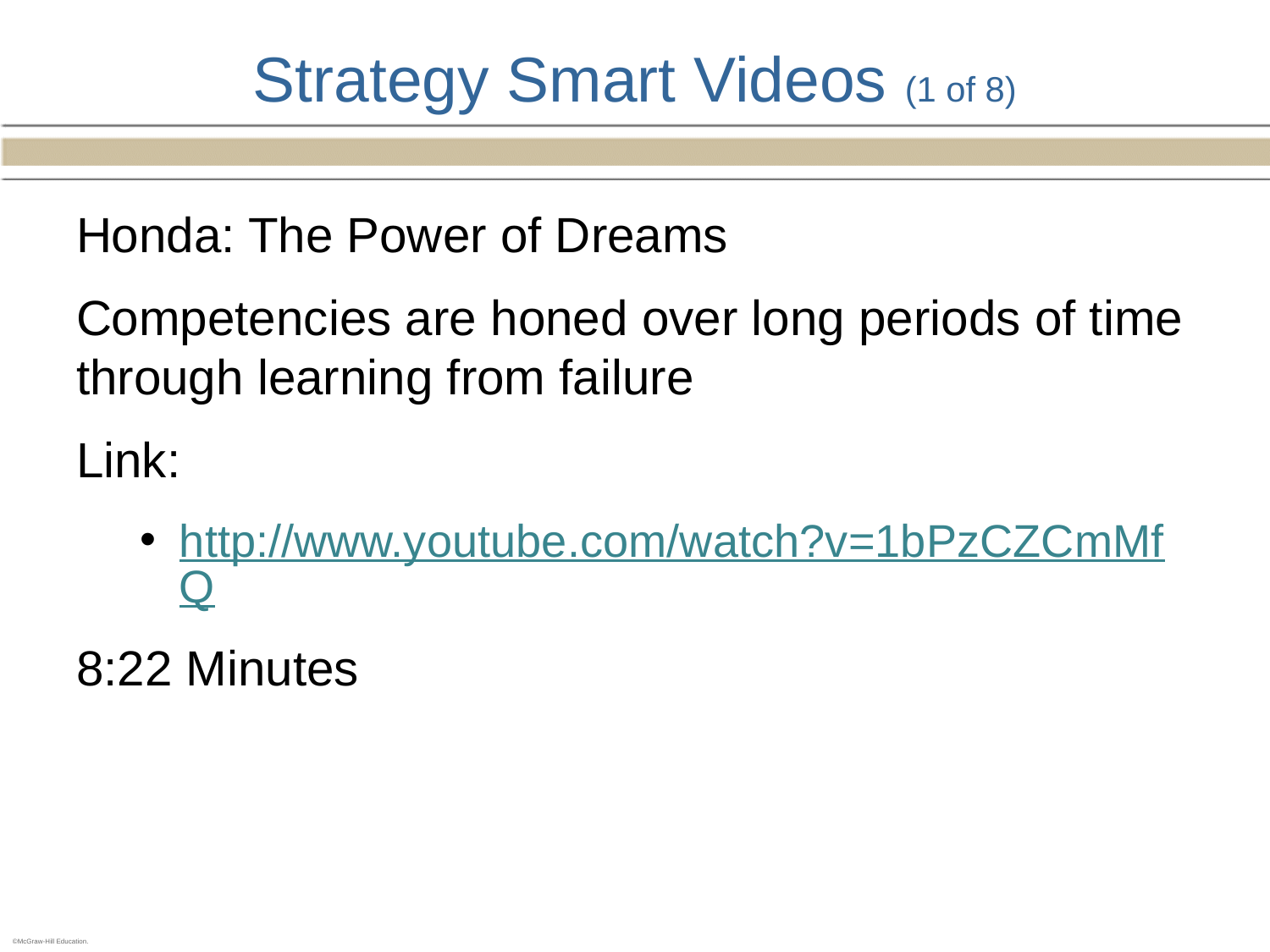

# Strategy Smart Videos (1 of 8)
Honda: The Power of Dreams
Competencies are honed over long periods of time through learning from failure
Link:
http://www.youtube.com/watch?v=1bPzCZCmMfQ
8:22 Minutes